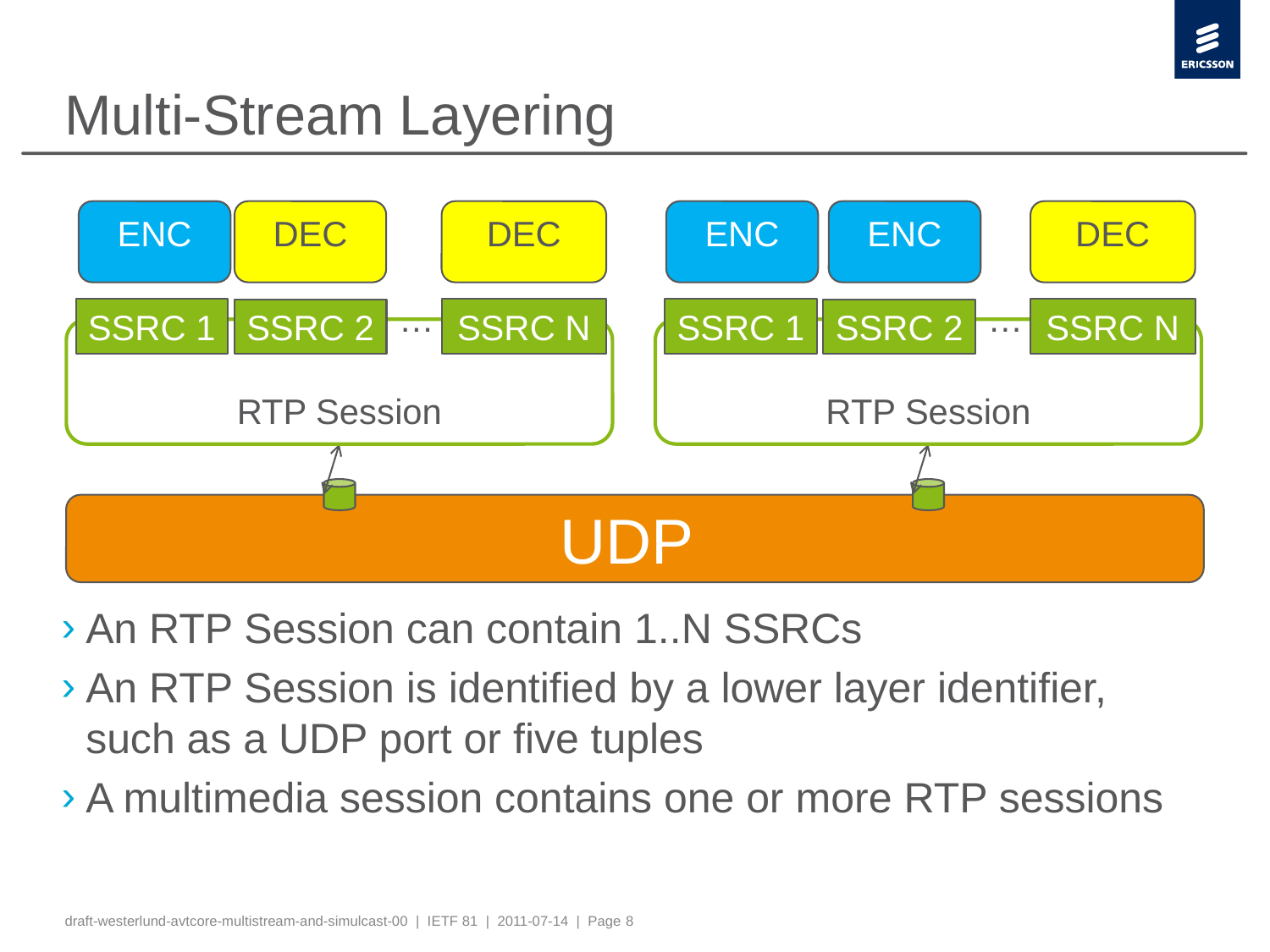

# Multi-Stream Layering
ENC
DEC
DEC
ENC
ENC
DEC
…
SSRC 1
SSRC N
SSRC 2
RTP Session
…
SSRC 1
SSRC N
SSRC 2
RTP Session

UDP
An RTP Session can contain 1..N SSRCs
An RTP Session is identified by a lower layer identifier, such as a UDP port or five tuples
A multimedia session contains one or more RTP sessions